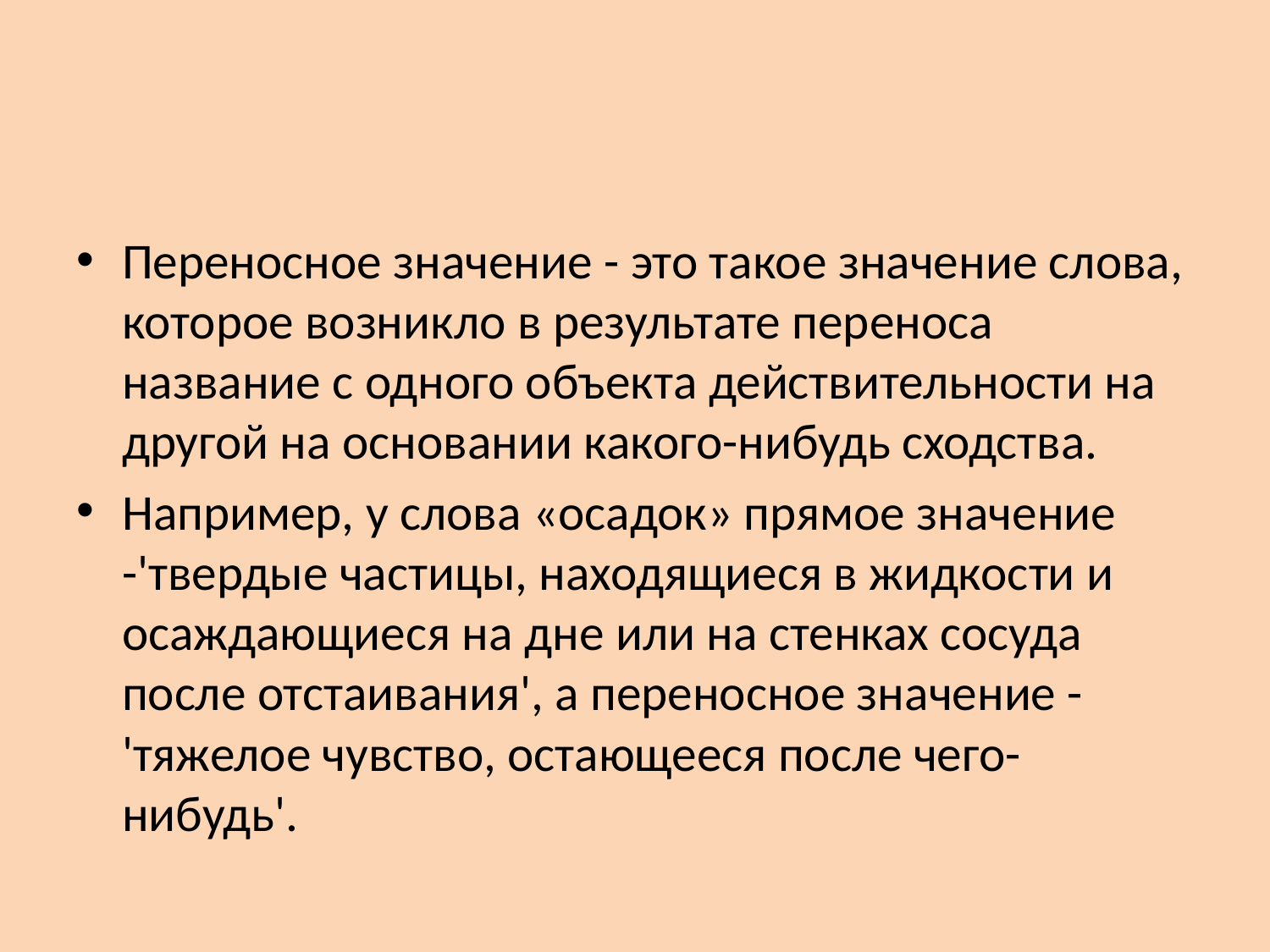

#
Переносное значение - это такое значение слова, которое возникло в результате переноса название с одного объекта действительности на другой на основании какого-нибудь сходства.
Например, у слова «осадок» прямое значение -'твердые частицы, находящиеся в жидкости и осаждающиеся на дне или на стенках сосуда после отстаивания', а переносное значение - 'тяжелое чувство, остающееся после чего-нибудь'.